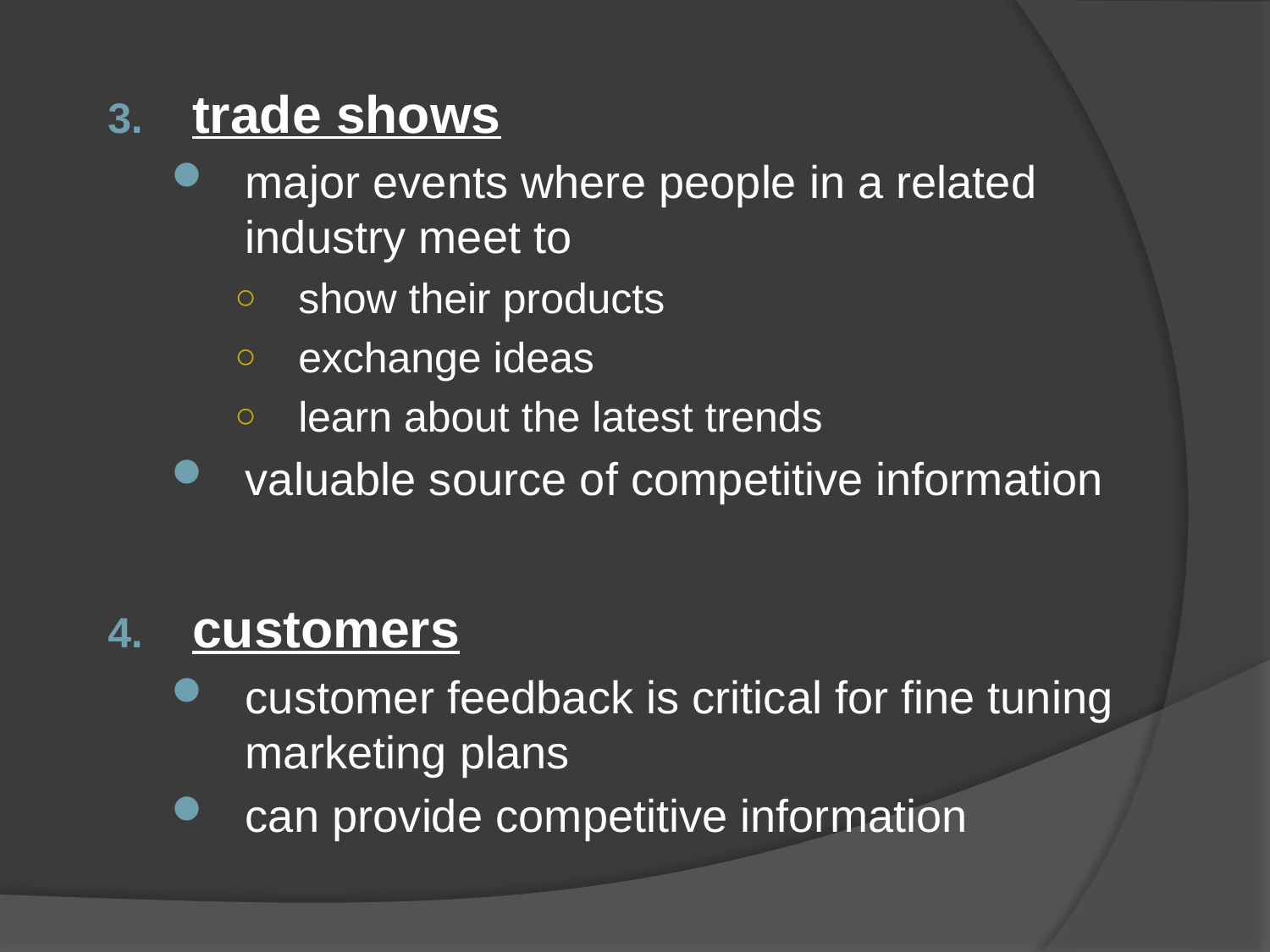

trade shows
major events where people in a related industry meet to
show their products
exchange ideas
learn about the latest trends
valuable source of competitive information

customers
customer feedback is critical for fine tuning marketing plans
can provide competitive information